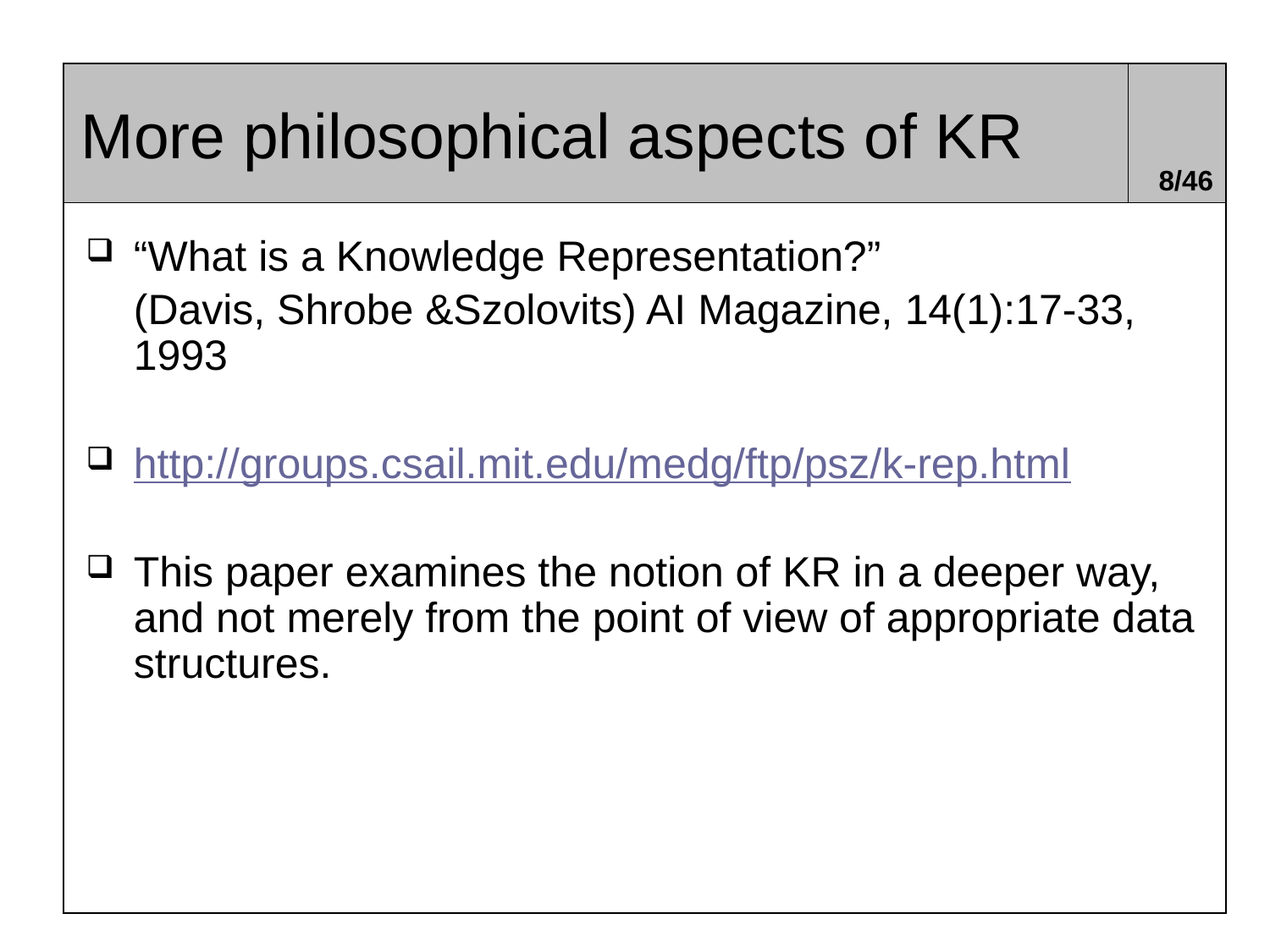

# More philosophical aspects of KR
8/46
“What is a Knowledge Representation?”
	(Davis, Shrobe &Szolovits) AI Magazine, 14(1):17-33, 1993

http://groups.csail.mit.edu/medg/ftp/psz/k-rep.html

This paper examines the notion of KR in a deeper way, and not merely from the point of view of appropriate data structures.